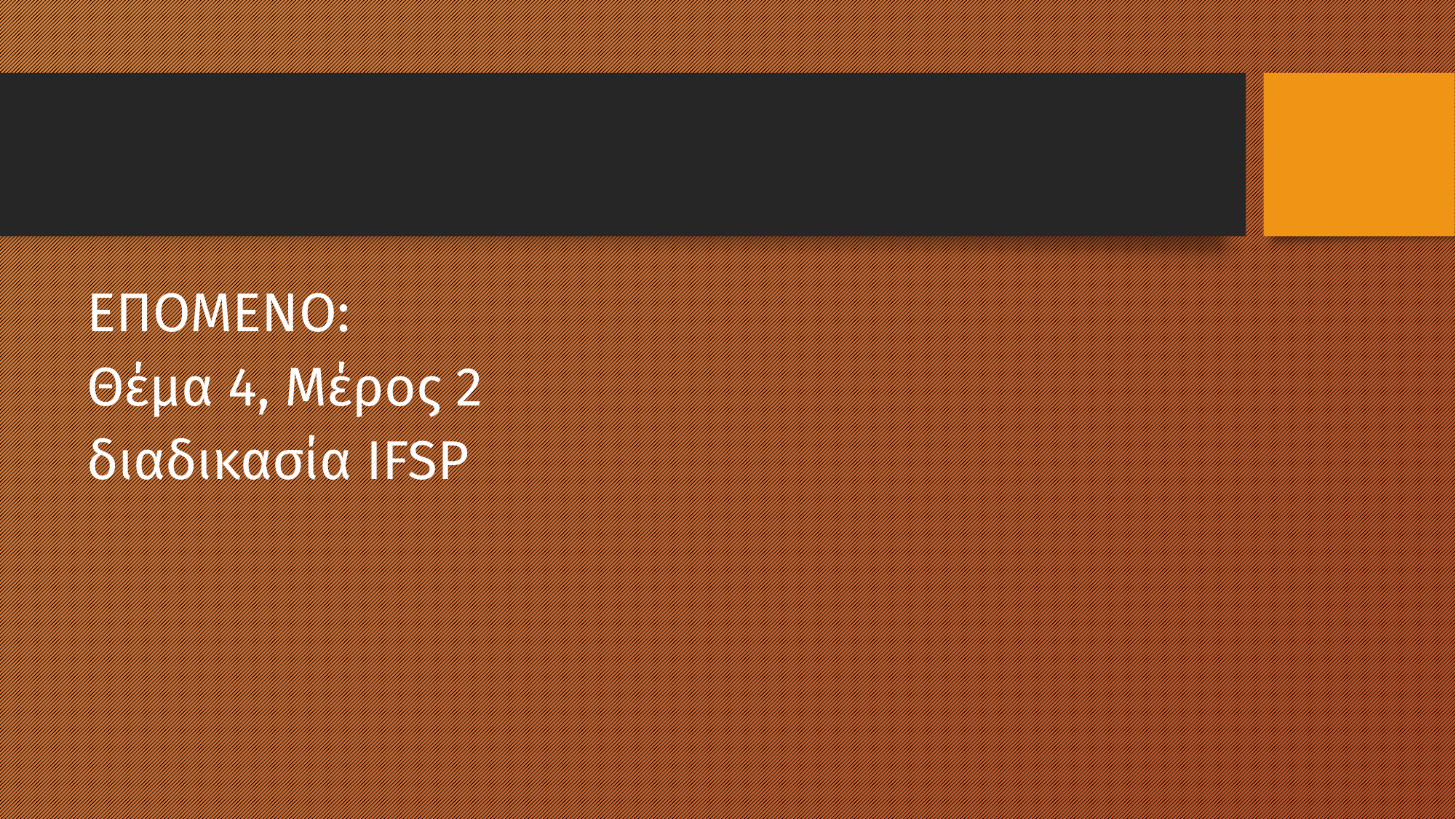

#
ΕΠΟΜΕΝΟ:
Θέμα 4, Μέρος 2
διαδικασία IFSP